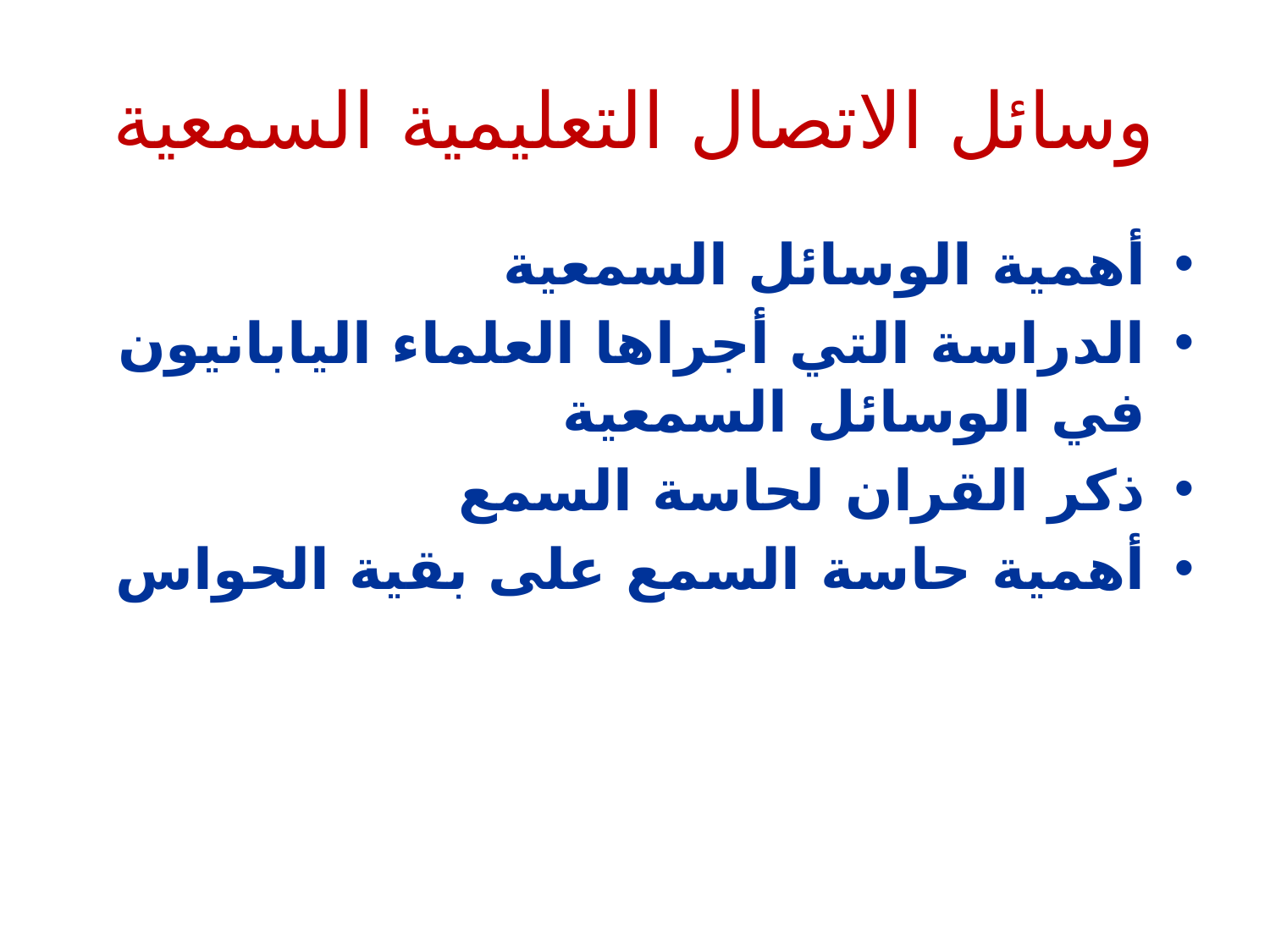

# وسائل الاتصال التعليمية السمعية
أهمية الوسائل السمعية
الدراسة التي أجراها العلماء اليابانيون في الوسائل السمعية
ذكر القران لحاسة السمع
أهمية حاسة السمع على بقية الحواس